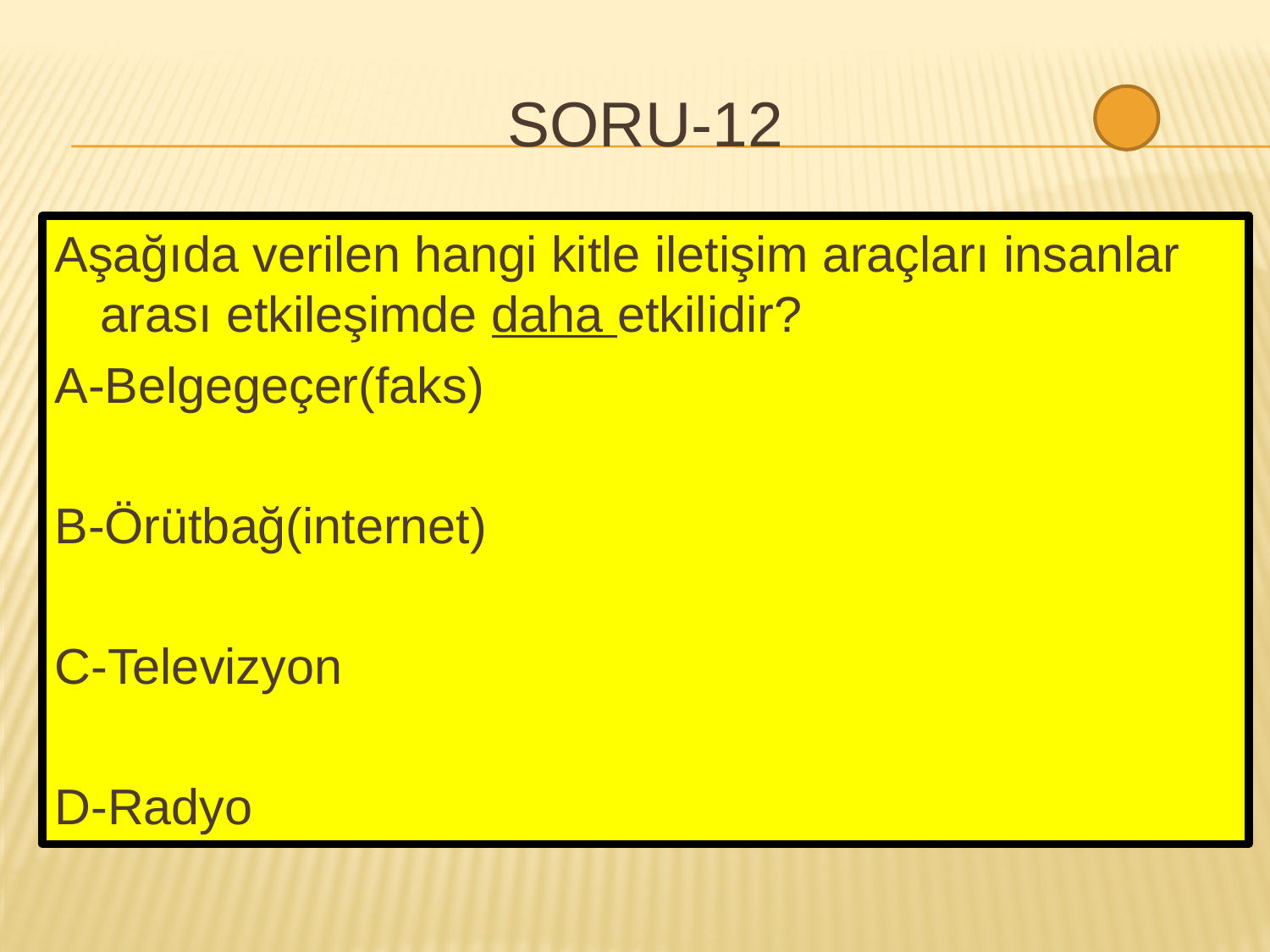

# SORU-12

Aşağıda verilen hangi kitle iletişim araçları insanlar arası etkileşimde daha etkilidir?
A-Belgegeçer(faks)

B-Örütbağ(internet)

C-Televizyon

D-Radyo